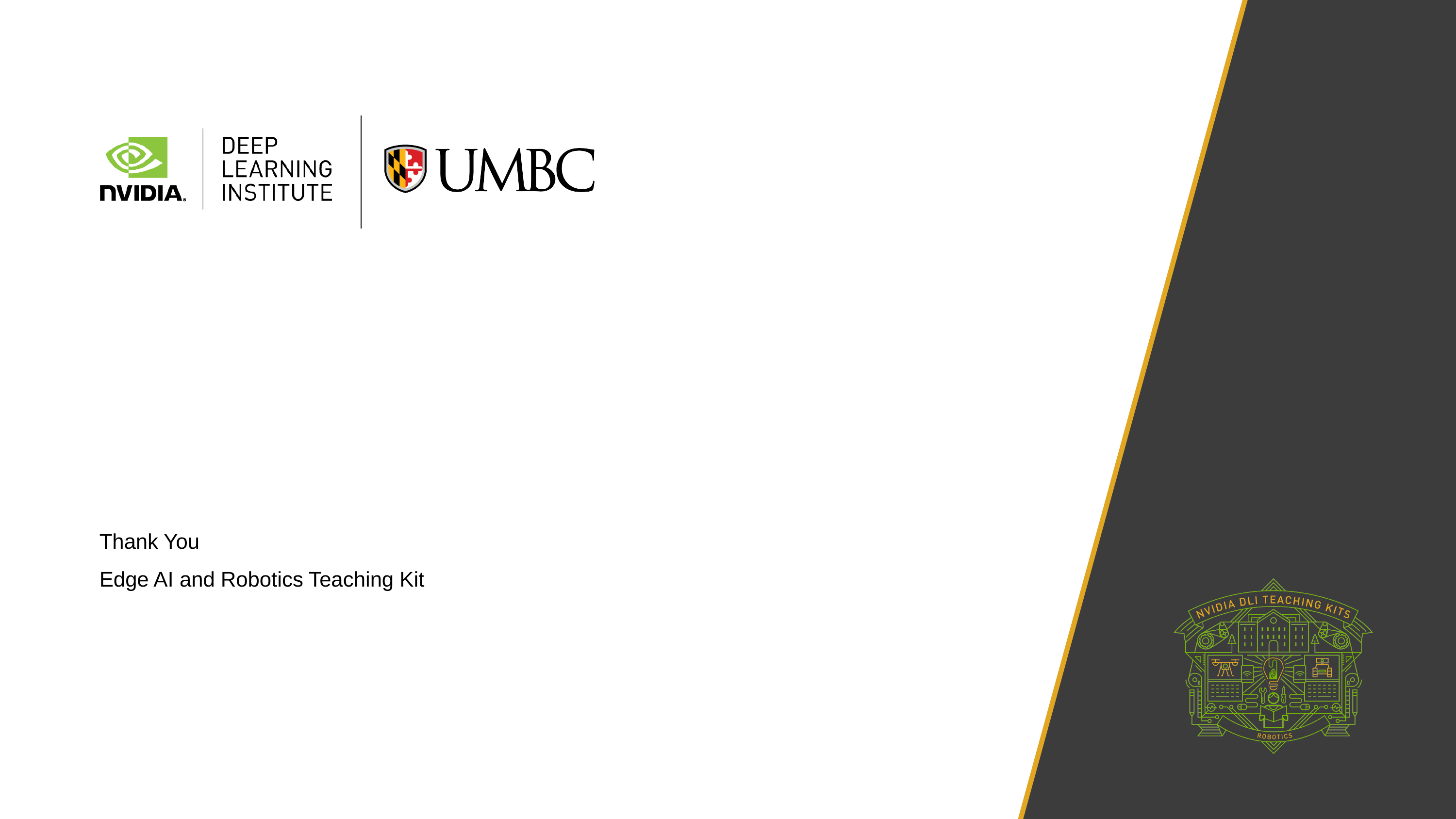

Thank You
Edge AI and Robotics Teaching Kit